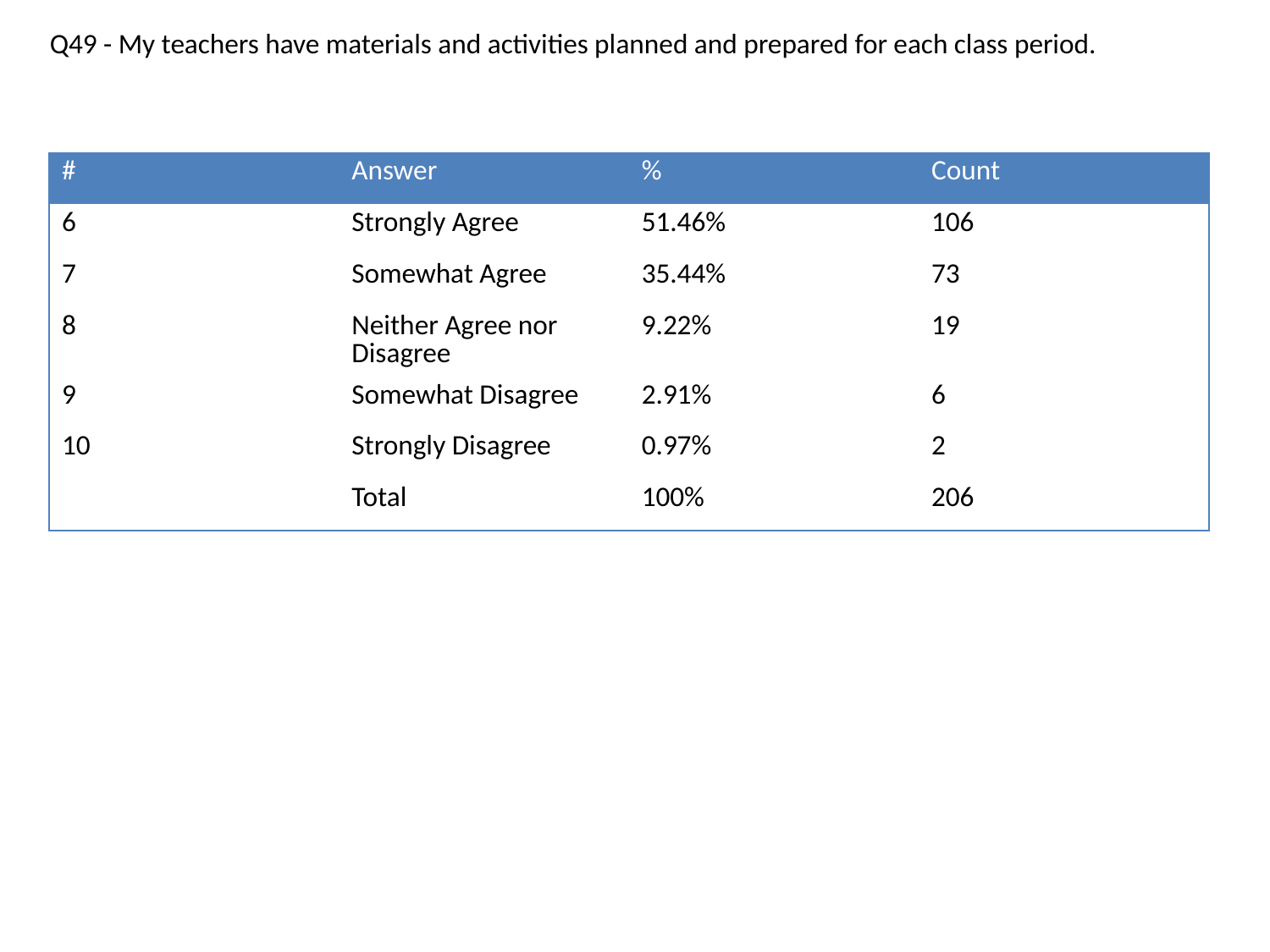

Q49 - My teachers have materials and activities planned and prepared for each class period.
| # | Answer | % | Count |
| --- | --- | --- | --- |
| 6 | Strongly Agree | 51.46% | 106 |
| 7 | Somewhat Agree | 35.44% | 73 |
| 8 | Neither Agree nor Disagree | 9.22% | 19 |
| 9 | Somewhat Disagree | 2.91% | 6 |
| 10 | Strongly Disagree | 0.97% | 2 |
|  | Total | 100% | 206 |